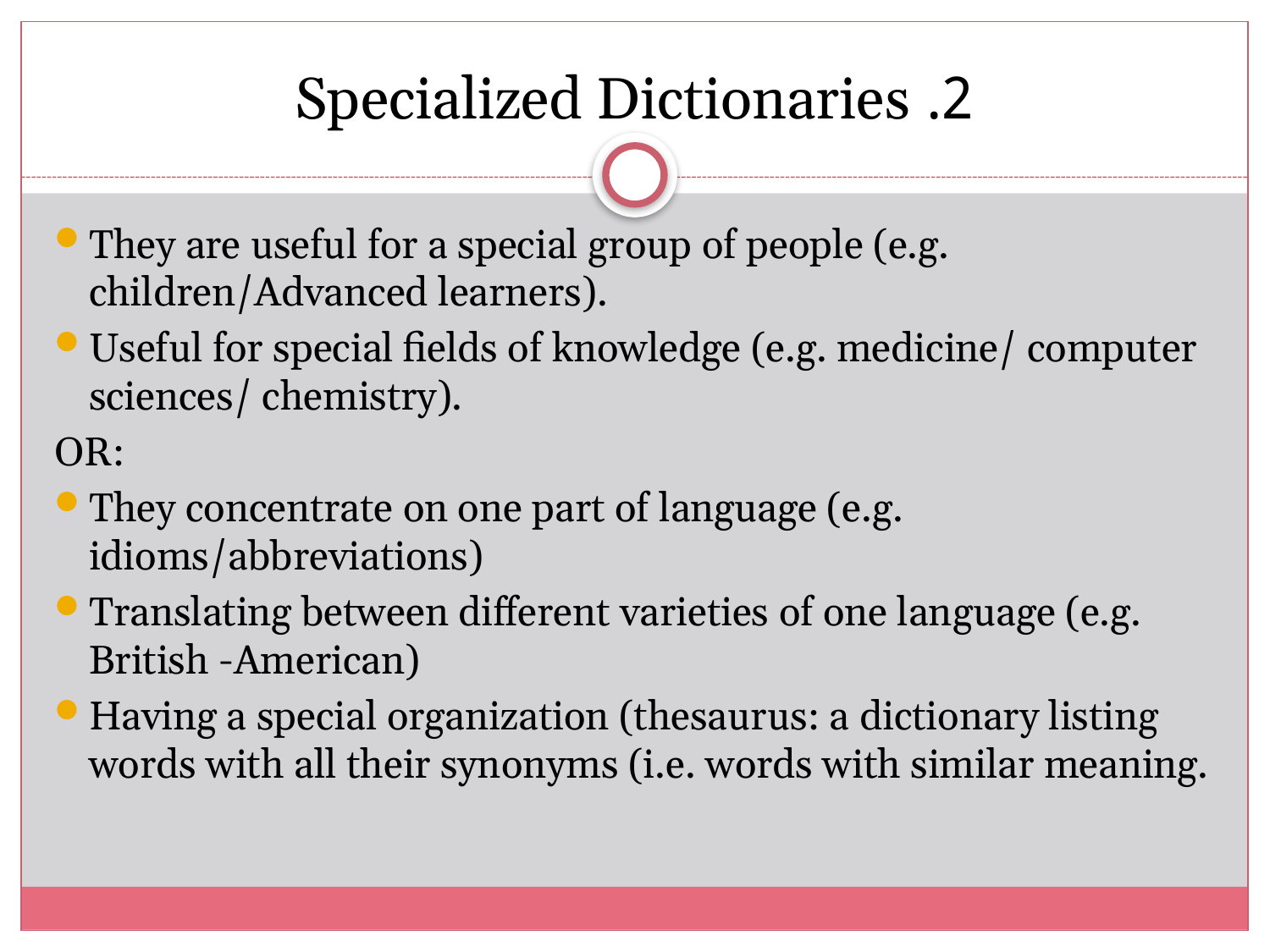

# 2. Specialized Dictionaries
They are useful for a special group of people (e.g. children/Advanced learners).
Useful for special fields of knowledge (e.g. medicine/ computer sciences/ chemistry).
OR:
They concentrate on one part of language (e.g. idioms/abbreviations)
Translating between different varieties of one language (e.g. British -American)
Having a special organization (thesaurus: a dictionary listing words with all their synonyms (i.e. words with similar meaning.